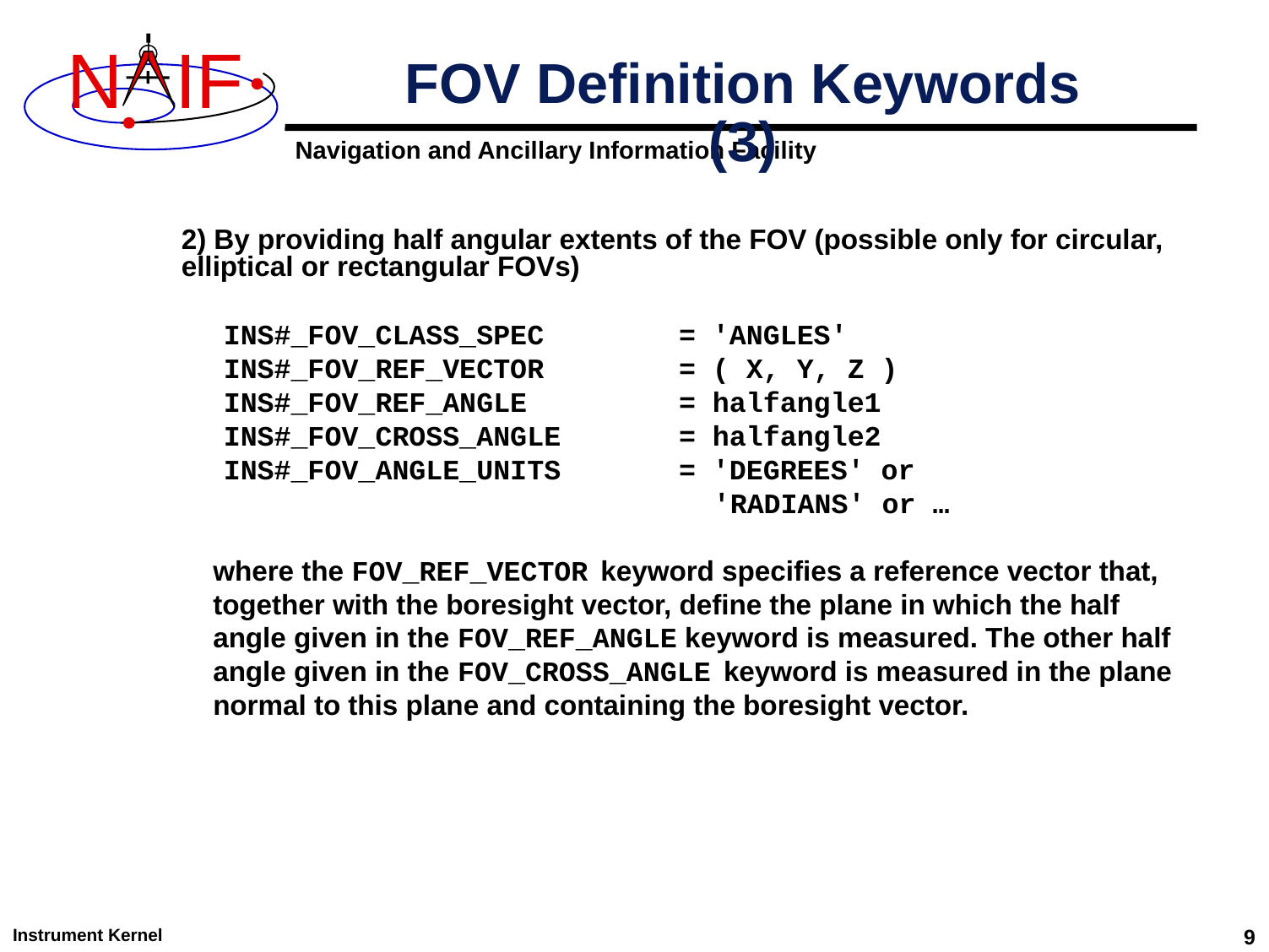

# FOV Definition Keywords (3)
2) By providing half angular extents of the FOV (possible only for circular, elliptical or rectangular FOVs)

          INS#_FOV_CLASS_SPEC        = 'ANGLES'
          INS#_FOV_REF_VECTOR        = ( X, Y, Z )
          INS#_FOV_REF_ANGLE         = halfangle1
          INS#_FOV_CROSS_ANGLE       = halfangle2
          INS#_FOV_ANGLE_UNITS       = 'DEGREES' or
                                       'RADIANS' or …

	where the FOV_REF_VECTOR keyword specifies a reference vector that, together with the boresight vector, define the plane in which the half angle given in the FOV_REF_ANGLE keyword is measured. The other half angle given in the FOV_CROSS_ANGLE keyword is measured in the plane normal to this plane and containing the boresight vector.
Instrument Kernel
9